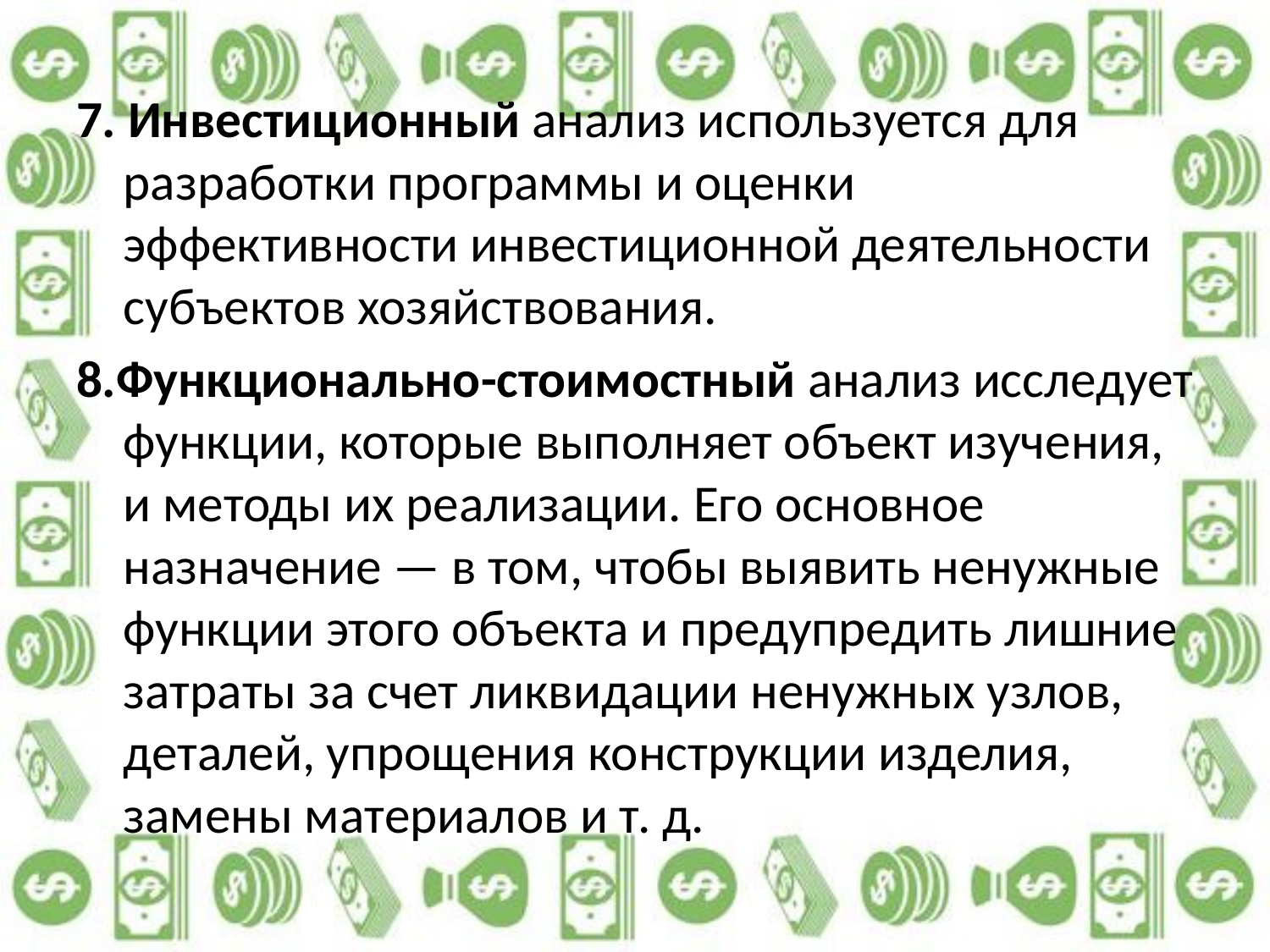

#
7. Инвестиционный анализ используется для разработки программы и оценки эффективности инвестиционной деятельности субъектов хозяйствования.
8.Функционально-стоимостный анализ исследует функции, которые выполняет объект изучения, и методы их реализации. Его основное назначение — в том, чтобы выявить ненужные функции этого объекта и предупредить лишние затраты за счет ликвидации ненужных узлов, деталей, упрощения конструкции изделия, замены материалов и т. д.